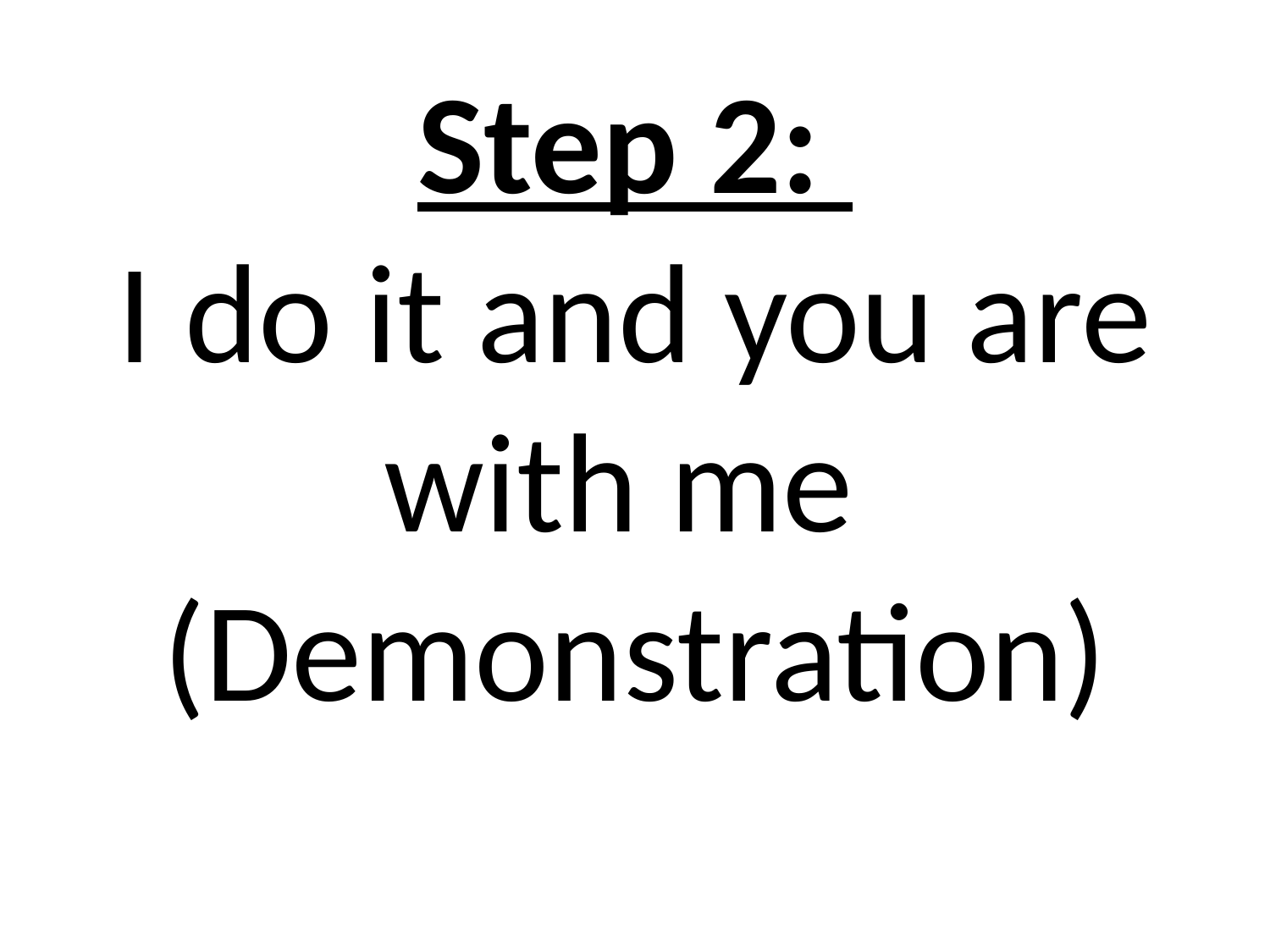

Step 2:
I do it and you are with me
(Demonstration)